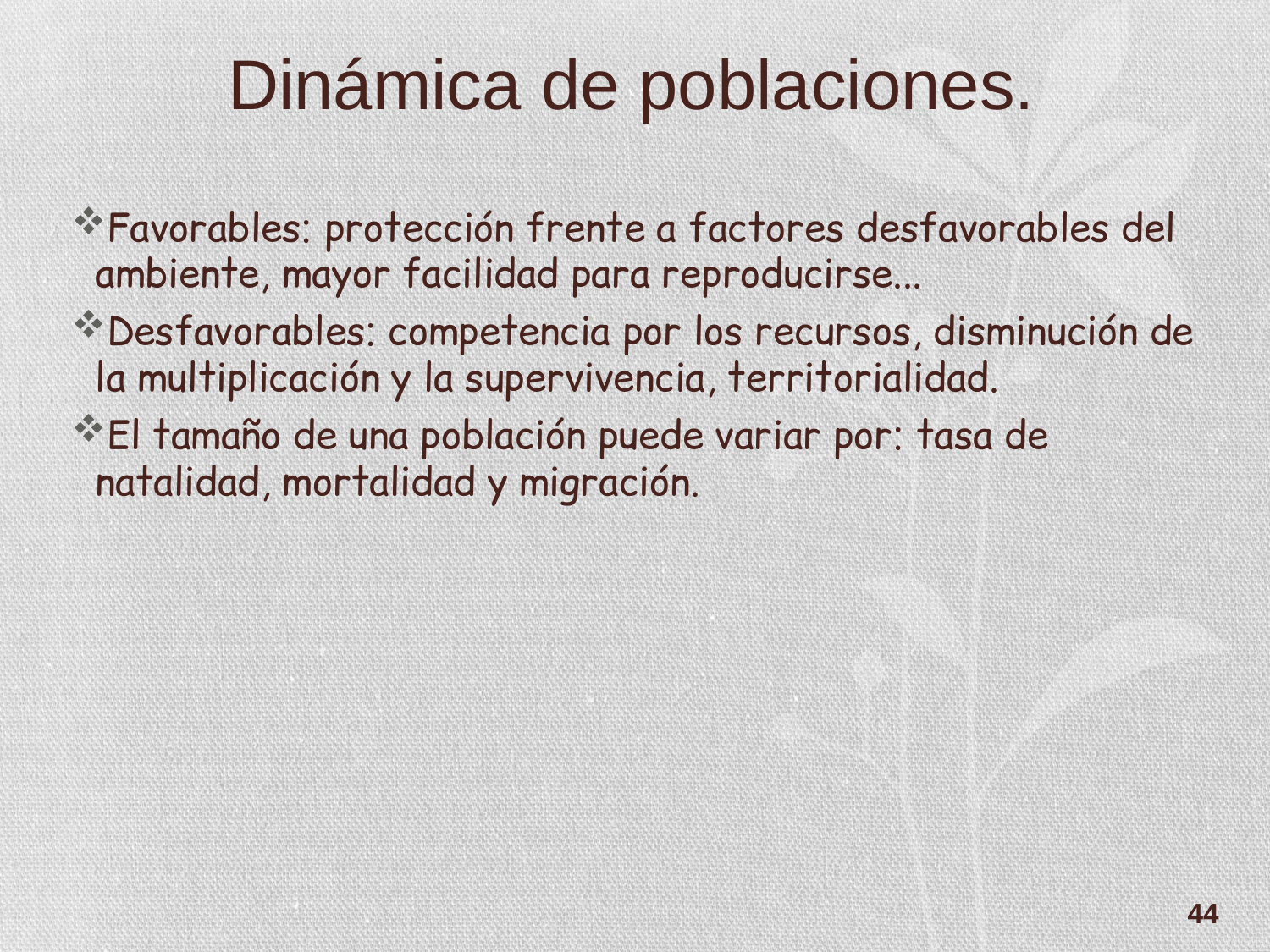

Dinámica de poblaciones.
Favorables: protección frente a factores desfavorables del ambiente, mayor facilidad para reproducirse...
Desfavorables: competencia por los recursos, disminución de la multiplicación y la supervivencia, territorialidad.
El tamaño de una población puede variar por: tasa de natalidad, mortalidad y migración.

44